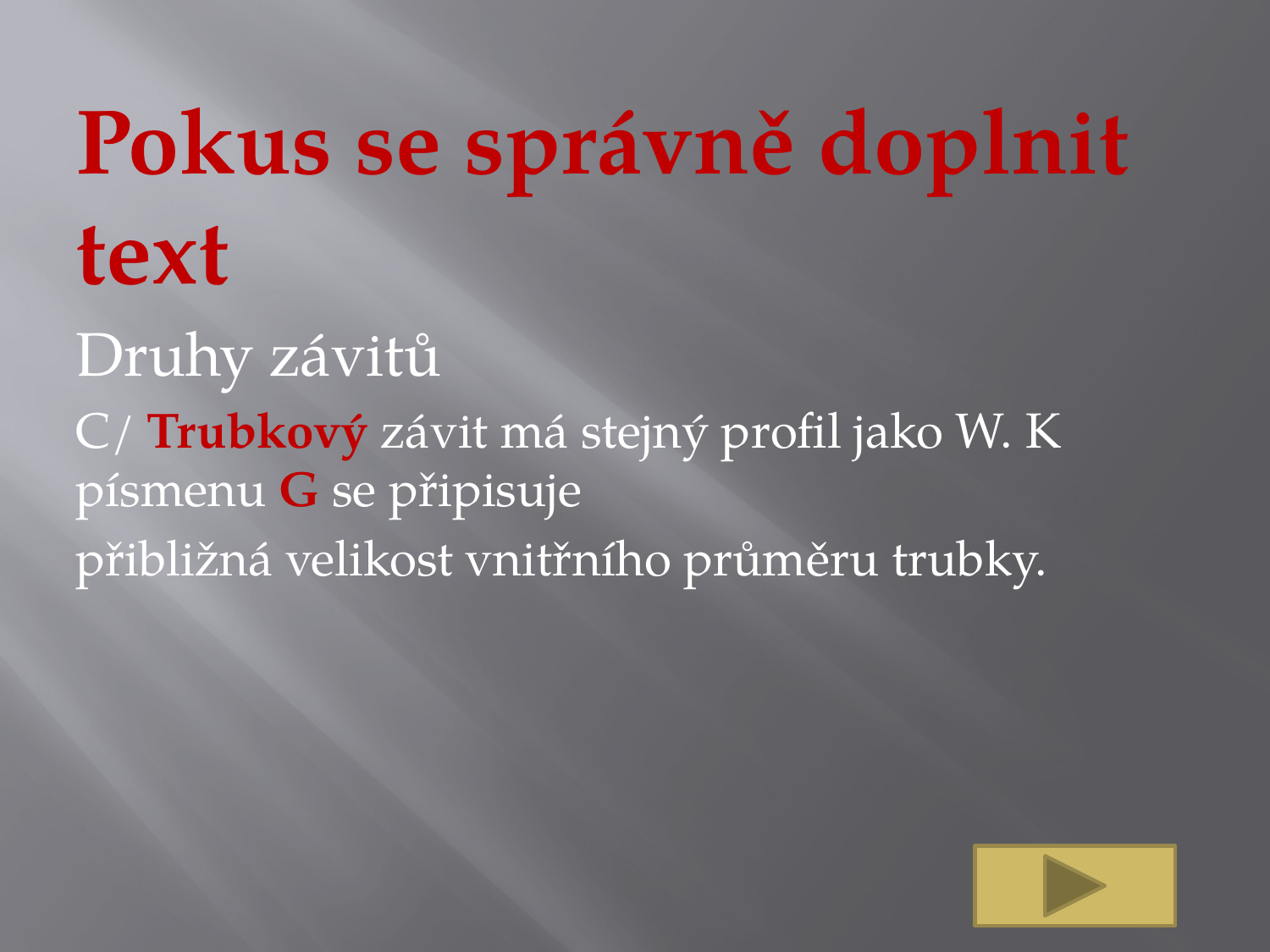

Pokus se správně doplnit text
Druhy závitů
C/ Trubkový závit má stejný profil jako W. K písmenu G se připisuje
přibližná velikost vnitřního průměru trubky.